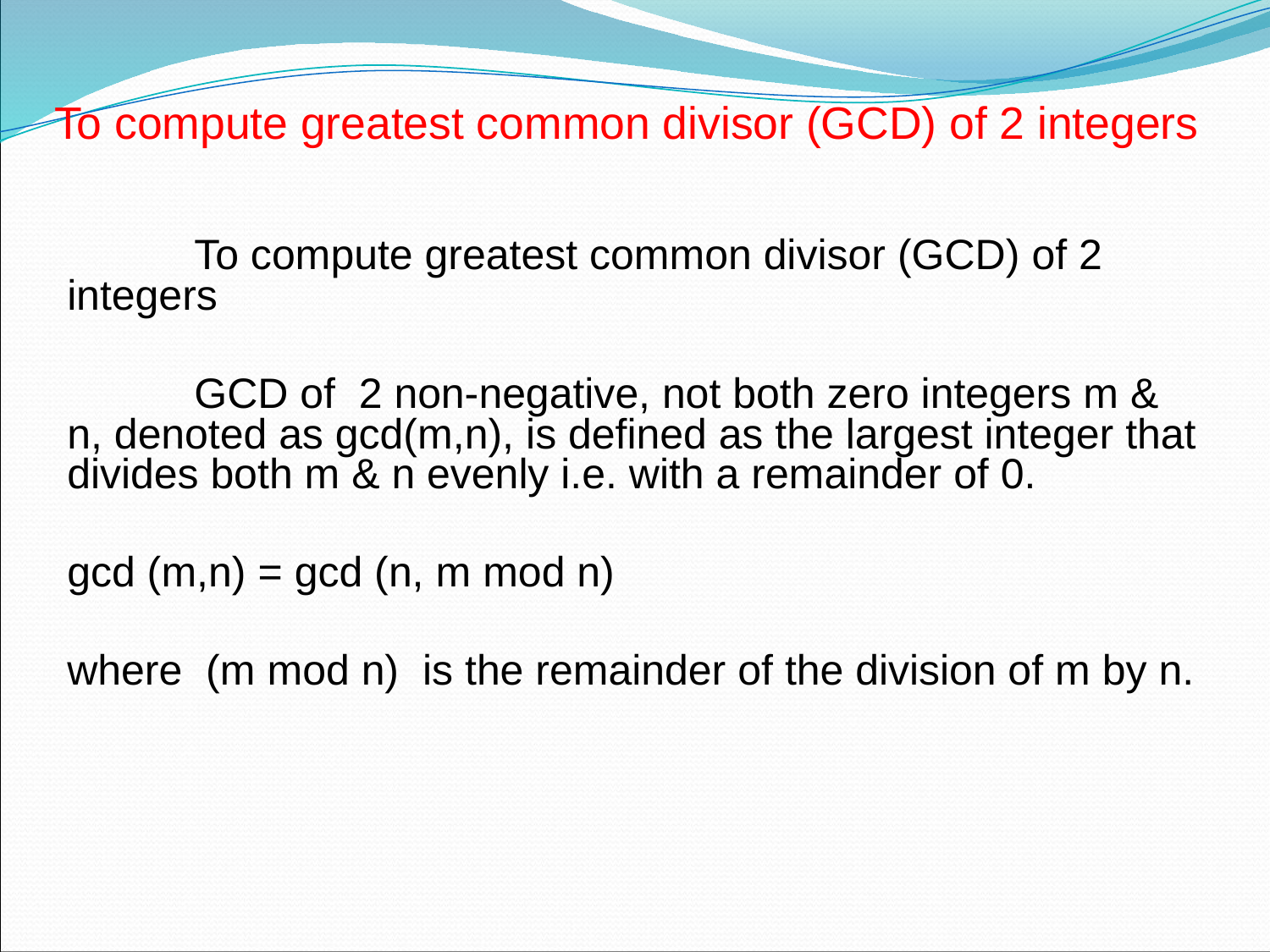

# To compute greatest common divisor (GCD) of 2 integers

	To compute greatest common divisor (GCD) of 2 integers

	GCD of  2 non-negative, not both zero integers m & n, denoted as gcd(m,n), is defined as the largest integer that divides both m & n evenly i.e. with a remainder of 0.

gcd (m,n) = gcd (n, m mod n)

where  (m mod n)  is the remainder of the division of m by n.